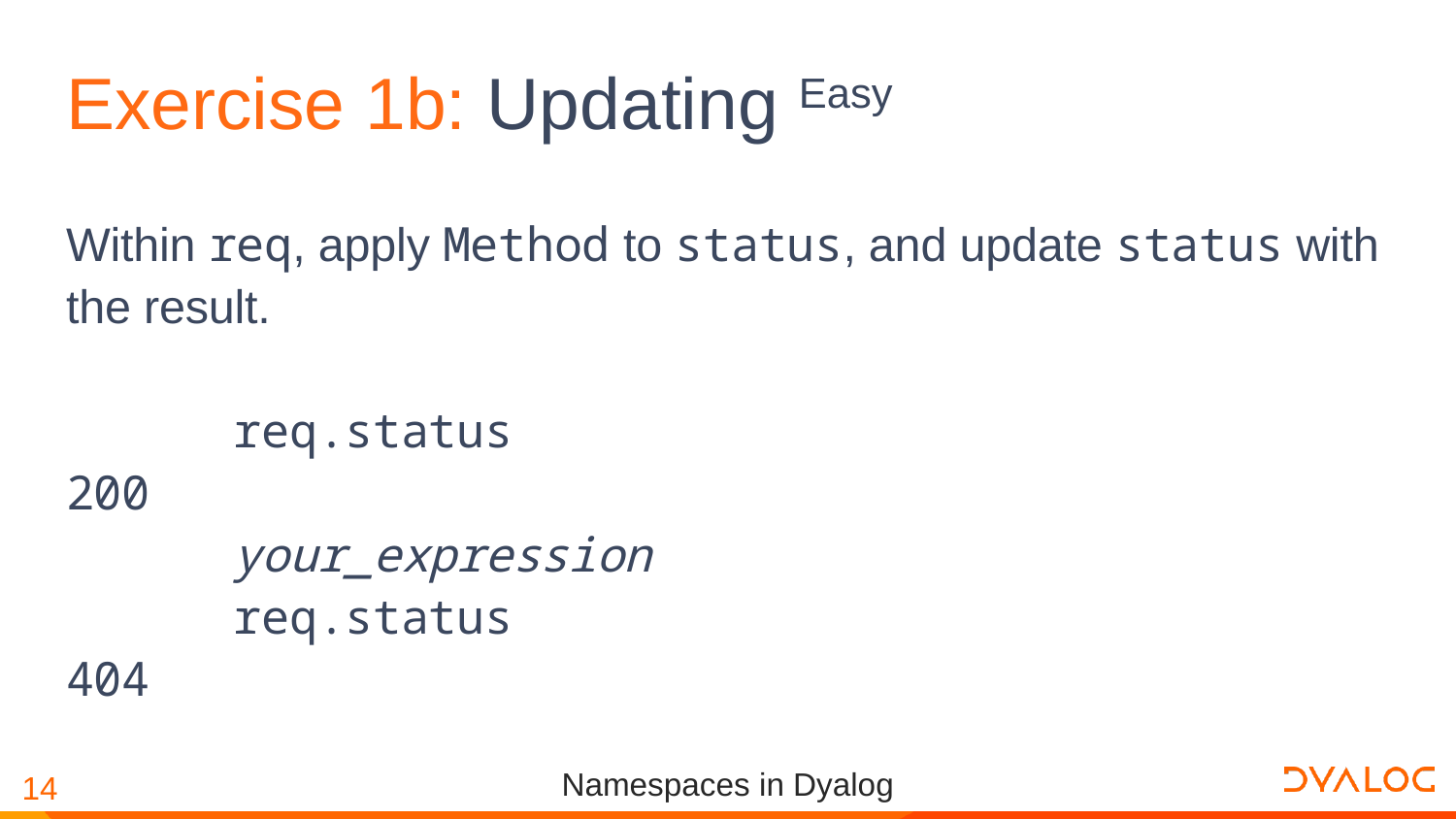

# Exercise 1b: Updating Easy
Within req, apply Method to status, and update status with the result.

      req.status
200
      your_expression
      req.status
404